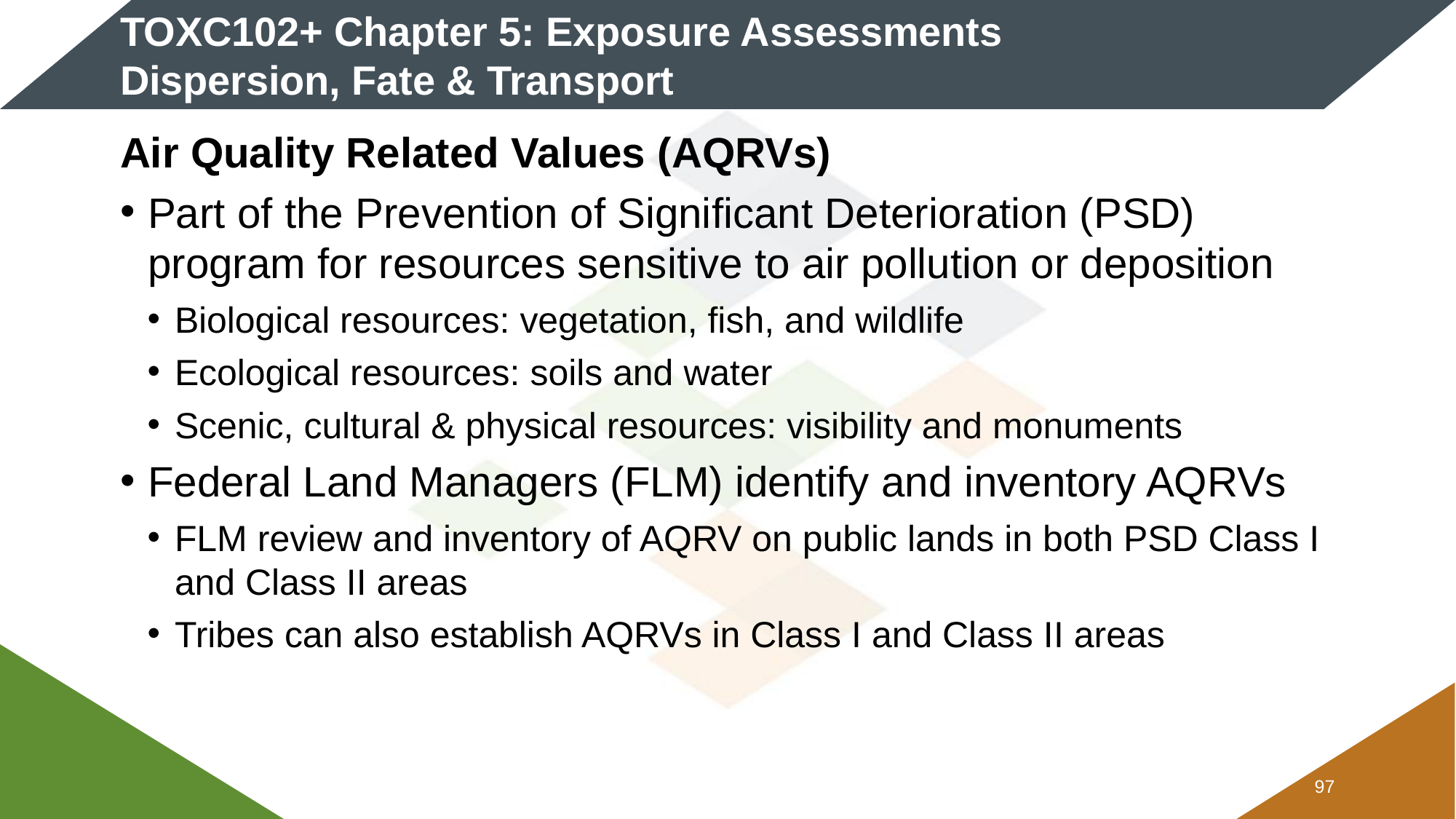

# TOXC102+ Chapter 5: Exposure Assessments Dispersion, Fate & Transport
Air Quality Related Values (AQRVs)
Part of the Prevention of Significant Deterioration (PSD) program for resources sensitive to air pollution or deposition
Biological resources: vegetation, fish, and wildlife
Ecological resources: soils and water
Scenic, cultural & physical resources: visibility and monuments
Federal Land Managers (FLM) identify and inventory AQRVs
FLM review and inventory of AQRV on public lands in both PSD Class I and Class II areas
Tribes can also establish AQRVs in Class I and Class II areas

97